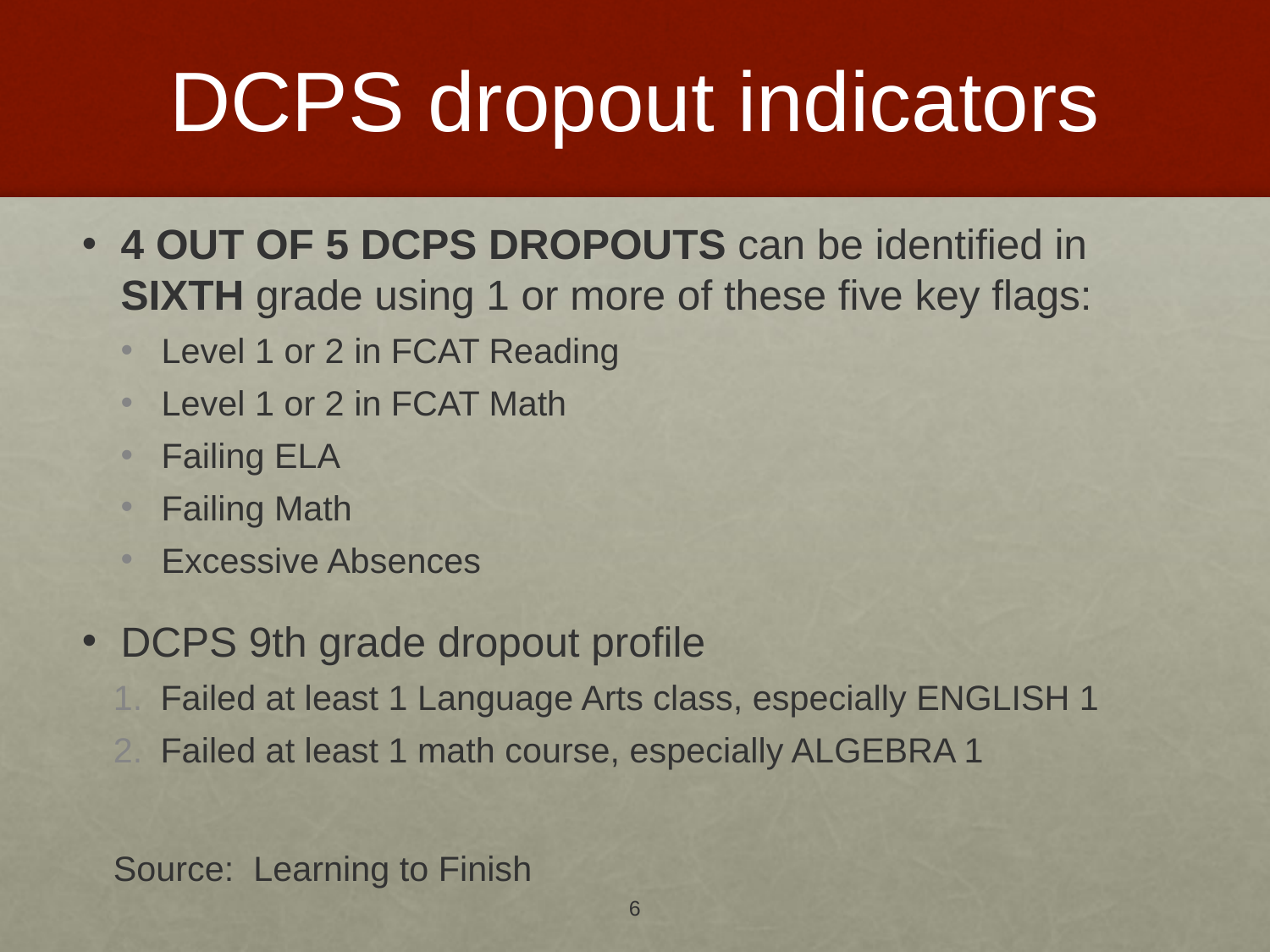

# DCPS dropout indicators
4 out of 5 DCPS dropouts can be identified in SIXTH grade using 1 or more of these five key flags:
Level 1 or 2 in FCAT Reading
Level 1 or 2 in FCAT Math
Failing ELA
Failing Math
Excessive Absences
DCPS 9th grade dropout profile
Failed at least 1 Language Arts class, especially ENGLISH 1
Failed at least 1 math course, especially ALGEBRA 1

Source:  Learning to Finish
6